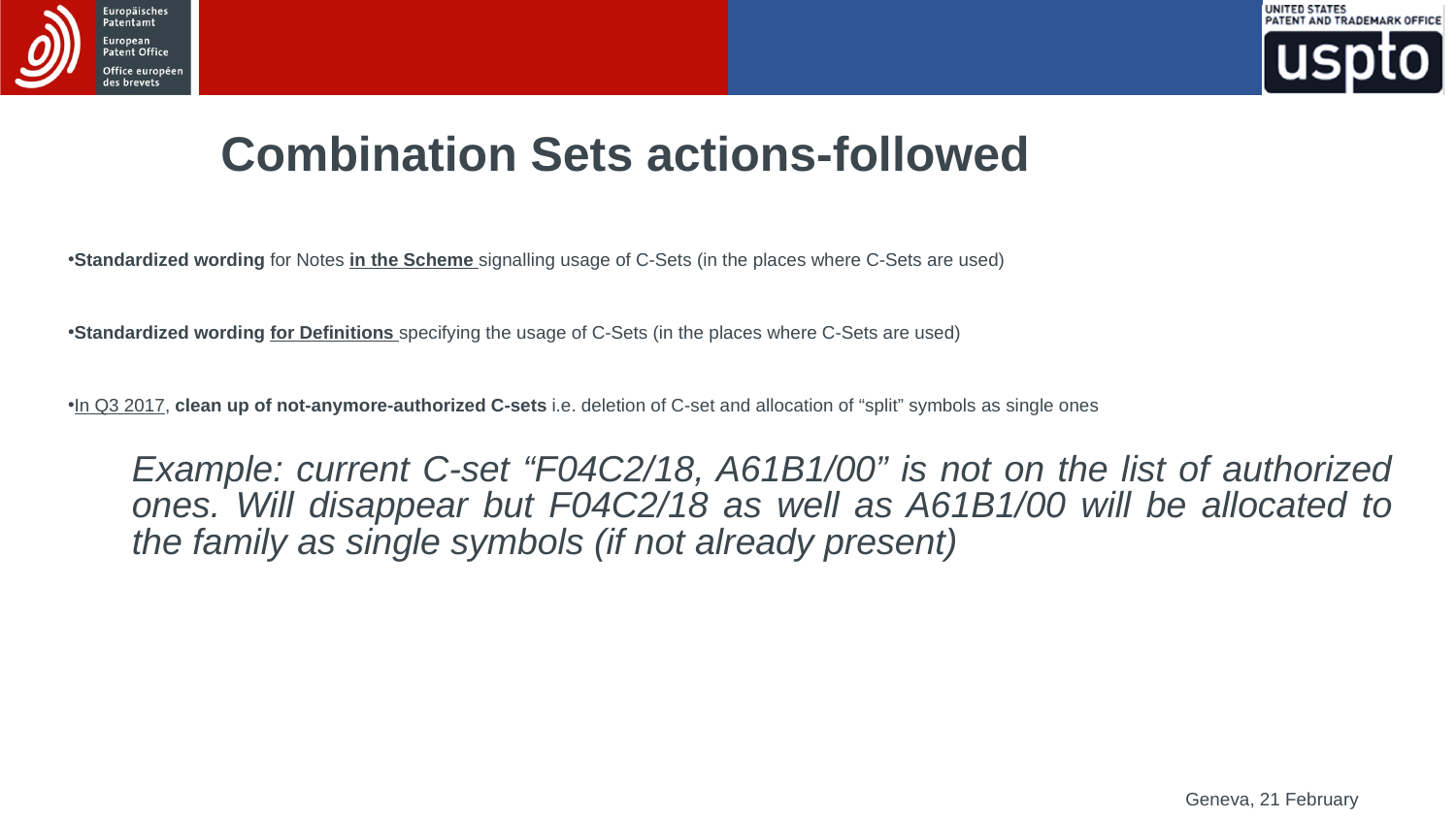

Combination Sets actions-followed

Standardized wording for Notes in the Scheme signalling usage of C-Sets (in the places where C-Sets are used)

Standardized wording for Definitions specifying the usage of C-Sets (in the places where C-Sets are used)

In Q3 2017, clean up of not-anymore-authorized C-sets i.e. deletion of C-set and allocation of “split” symbols as single ones

Example: current C-set “F04C2/18, A61B1/00” is not on the list of authorized ones. Will disappear but F04C2/18 as well as A61B1/00 will be allocated to the family as single symbols (if not already present)

Geneva, 21 February 2017